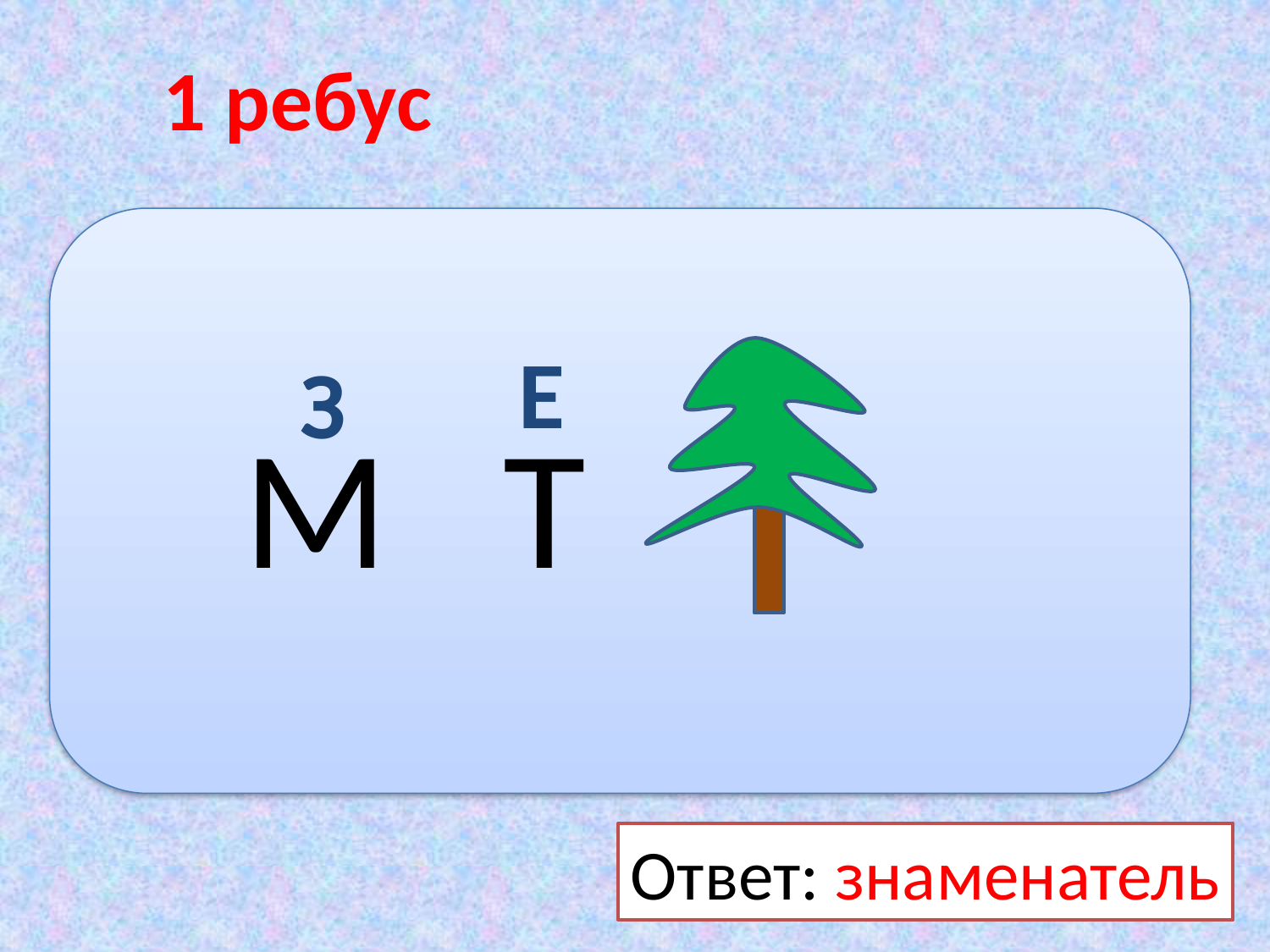

1 ребус
    М   Т
Е
З

Ответ: знаменатель